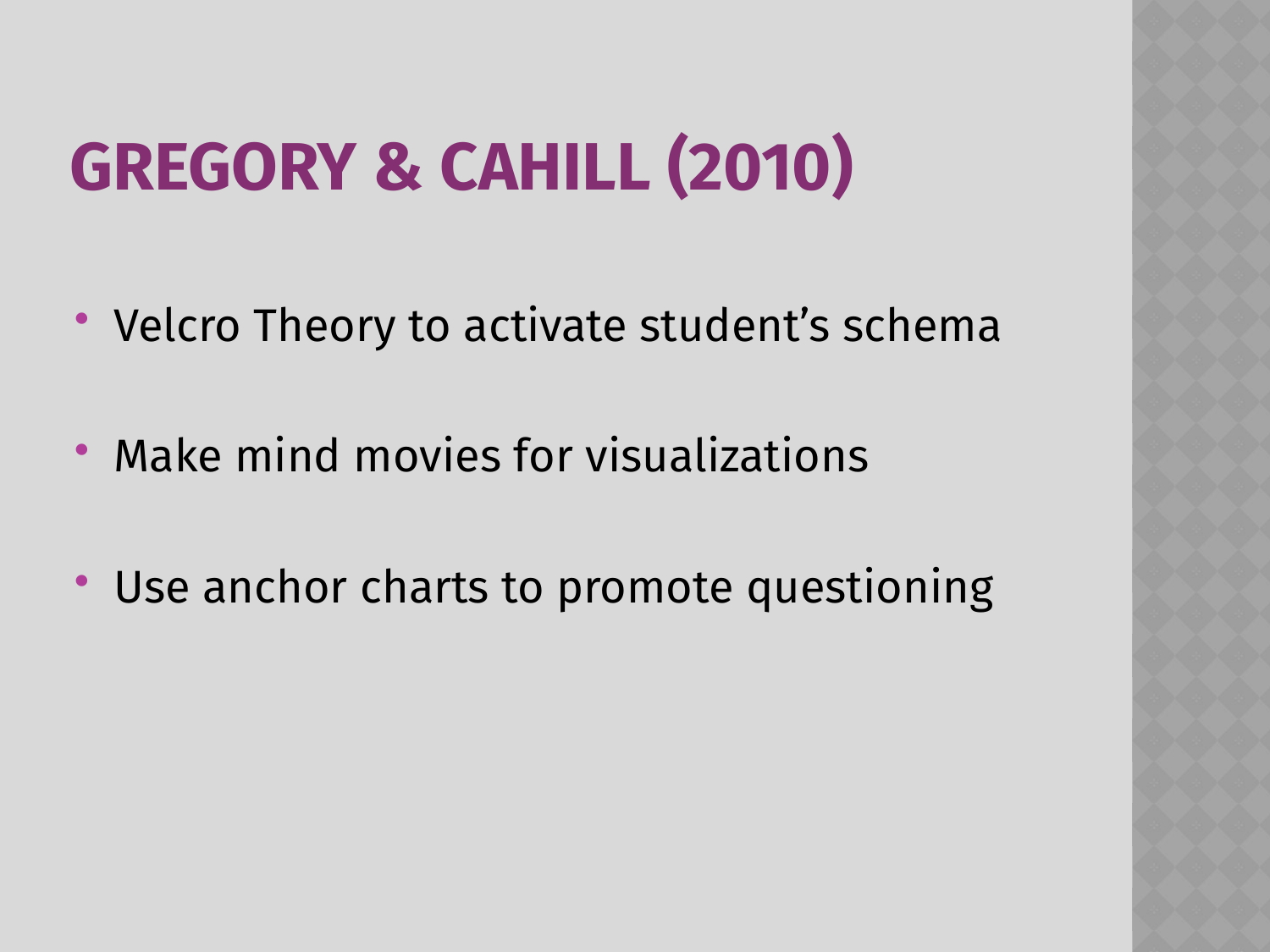

# Gregory & Cahill (2010)

Velcro Theory to activate student’s schema

Make mind movies for visualizations

Use anchor charts to promote questioning